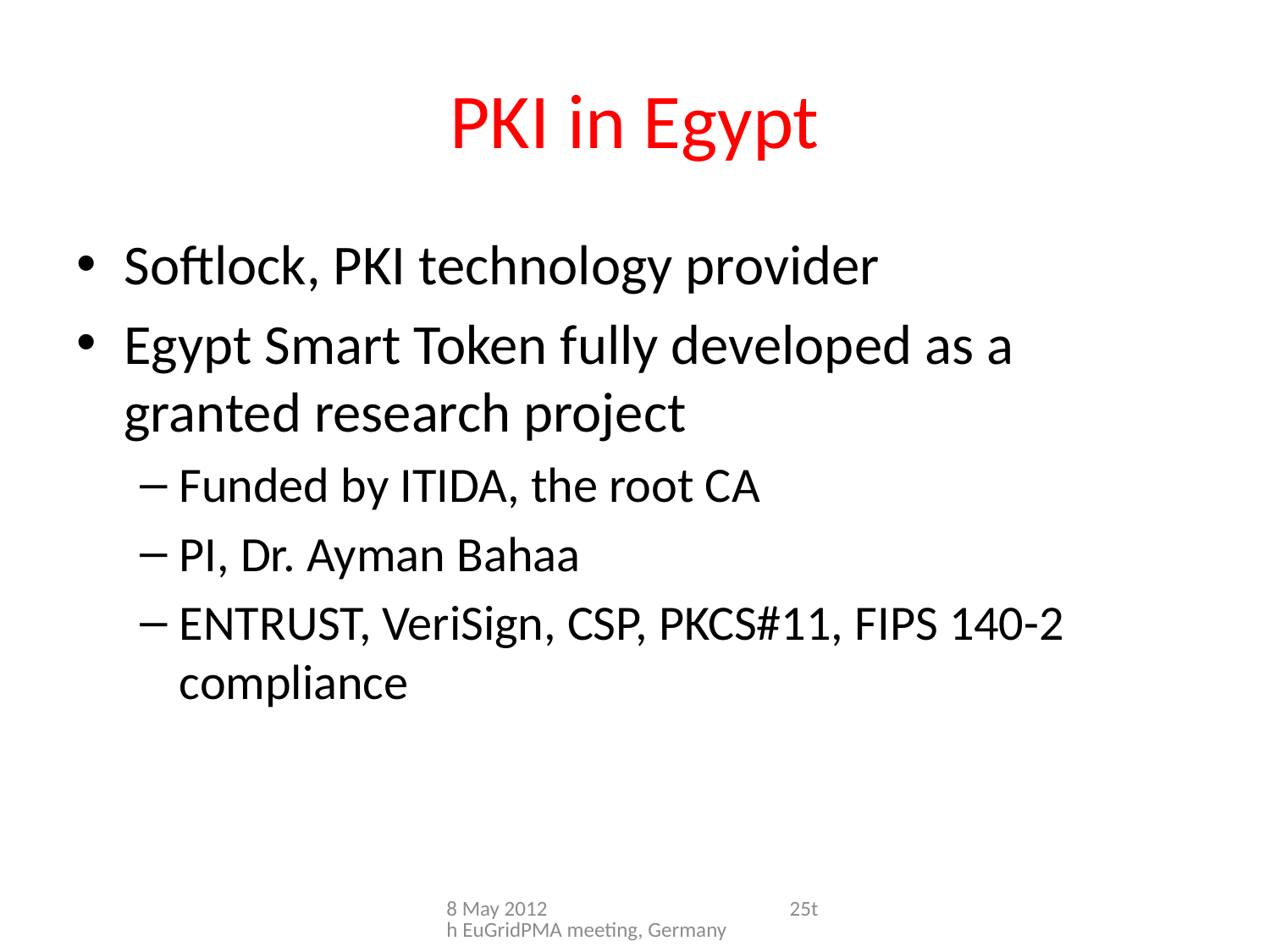

# PKI in Egypt
Softlock, PKI technology provider
Egypt Smart Token fully developed as a granted research project
Funded by ITIDA, the root CA
PI, Dr. Ayman Bahaa
ENTRUST, VeriSign, CSP, PKCS#11, FIPS 140-2 compliance
8 May 2012                                                  25th EuGridPMA meeting, Germany